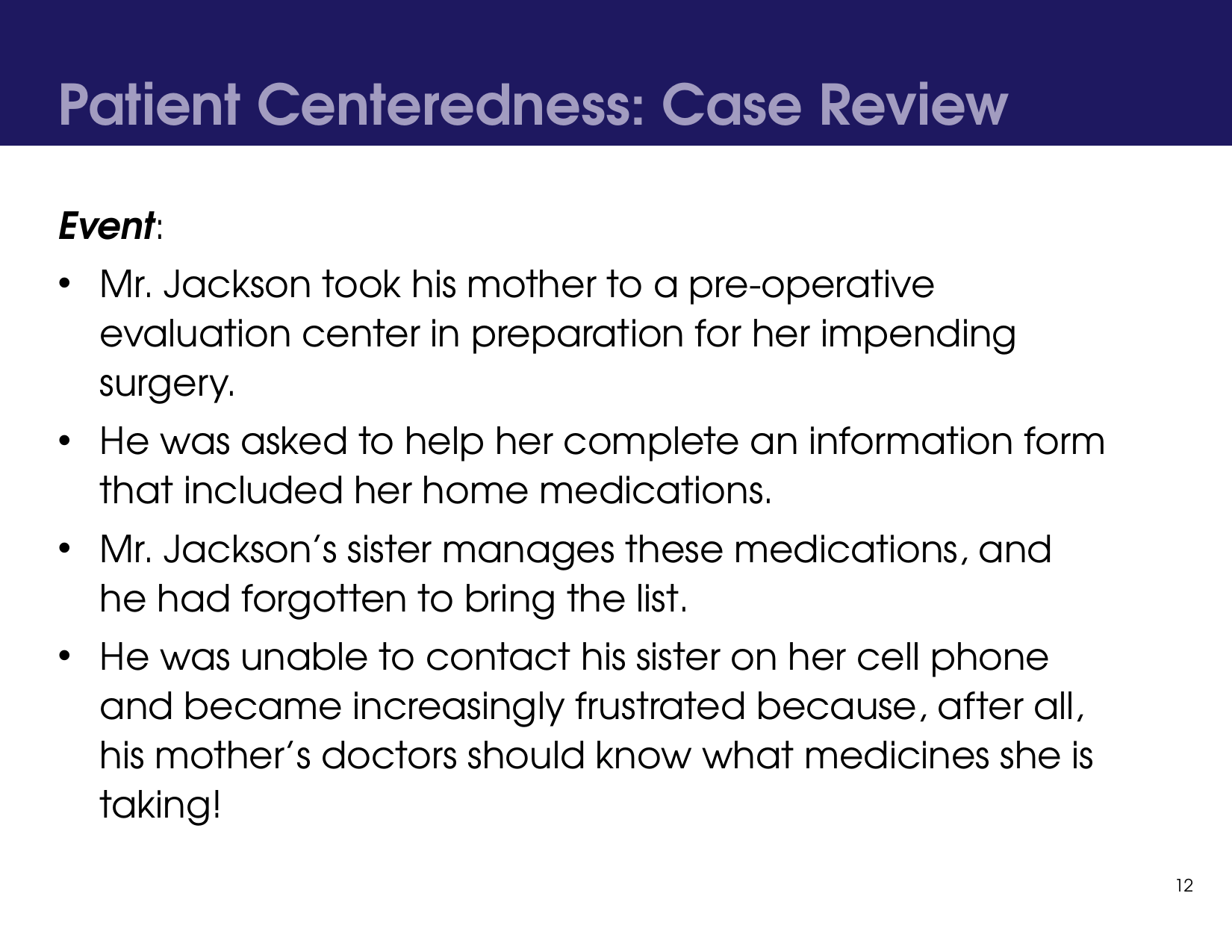

# Patient Centeredness: Case Review
Event:
Mr. Jackson took his mother to a pre-operative evaluation center in preparation for her impending surgery.
He was asked to help her complete an information form that included her home medications.
Mr. Jackson’s sister manages these medications, and he had forgotten to bring the list.
He was unable to contact his sister on her cell phone and became increasingly frustrated because, after all, his mother’s doctors should know what medicines she is taking!
12